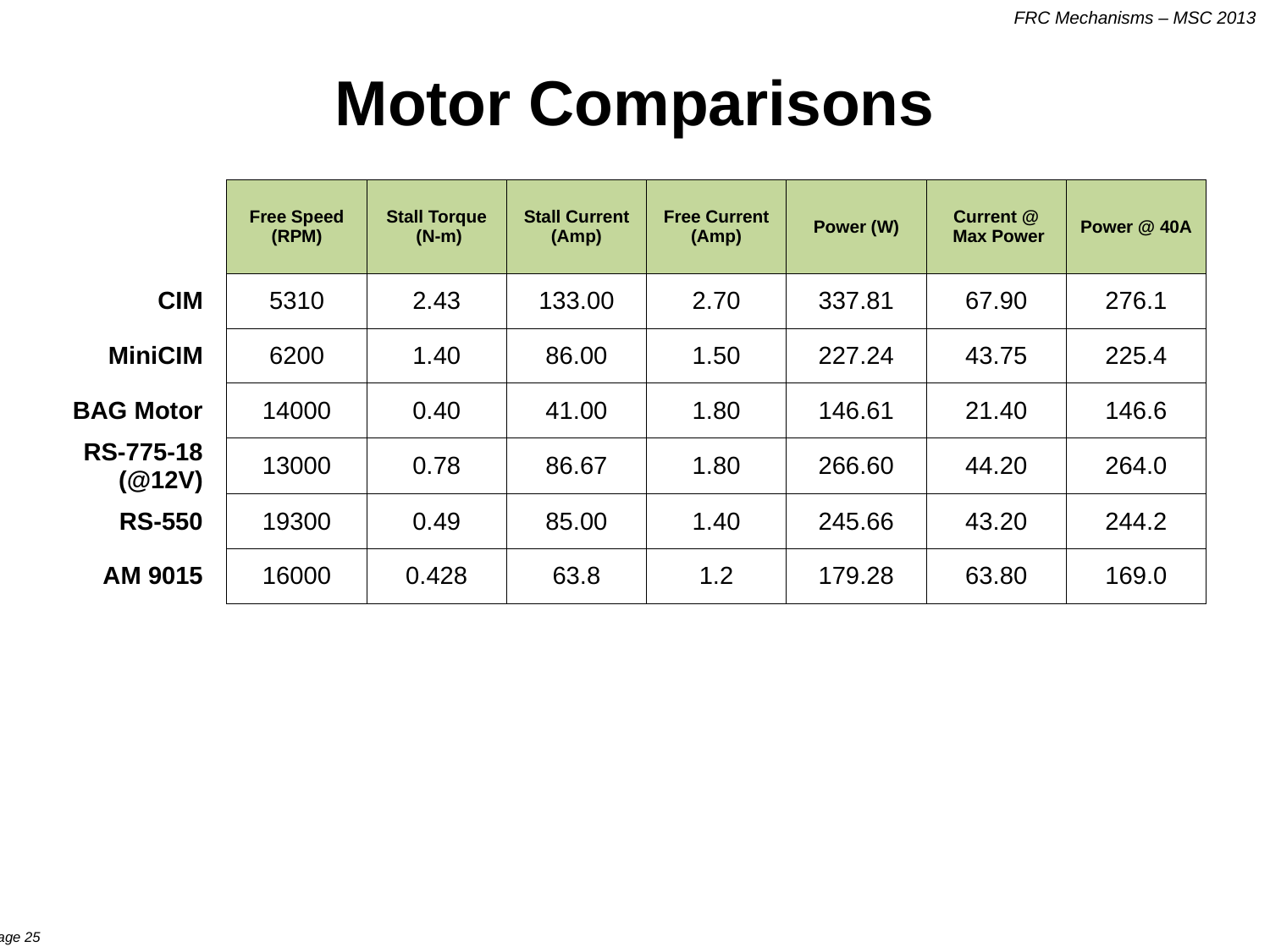

# Motor Comparisons
|  | Free Speed (RPM) | Stall Torque (N-m) | Stall Current (Amp) | Free Current (Amp) | Power (W) | Current @ Max Power | Power @ 40A |
| --- | --- | --- | --- | --- | --- | --- | --- |
| CIM | 5310 | 2.43 | 133.00 | 2.70 | 337.81 | 67.90 | 276.1 |
| MiniCIM | 6200 | 1.40 | 86.00 | 1.50 | 227.24 | 43.75 | 225.4 |
| BAG Motor | 14000 | 0.40 | 41.00 | 1.80 | 146.61 | 21.40 | 146.6 |
| RS-775-18 (@12V) | 13000 | 0.78 | 86.67 | 1.80 | 266.60 | 44.20 | 264.0 |
| RS-550 | 19300 | 0.49 | 85.00 | 1.40 | 245.66 | 43.20 | 244.2 |
| AM 9015 | 16000 | 0.428 | 63.8 | 1.2 | 179.28 | 63.80 | 169.0 |